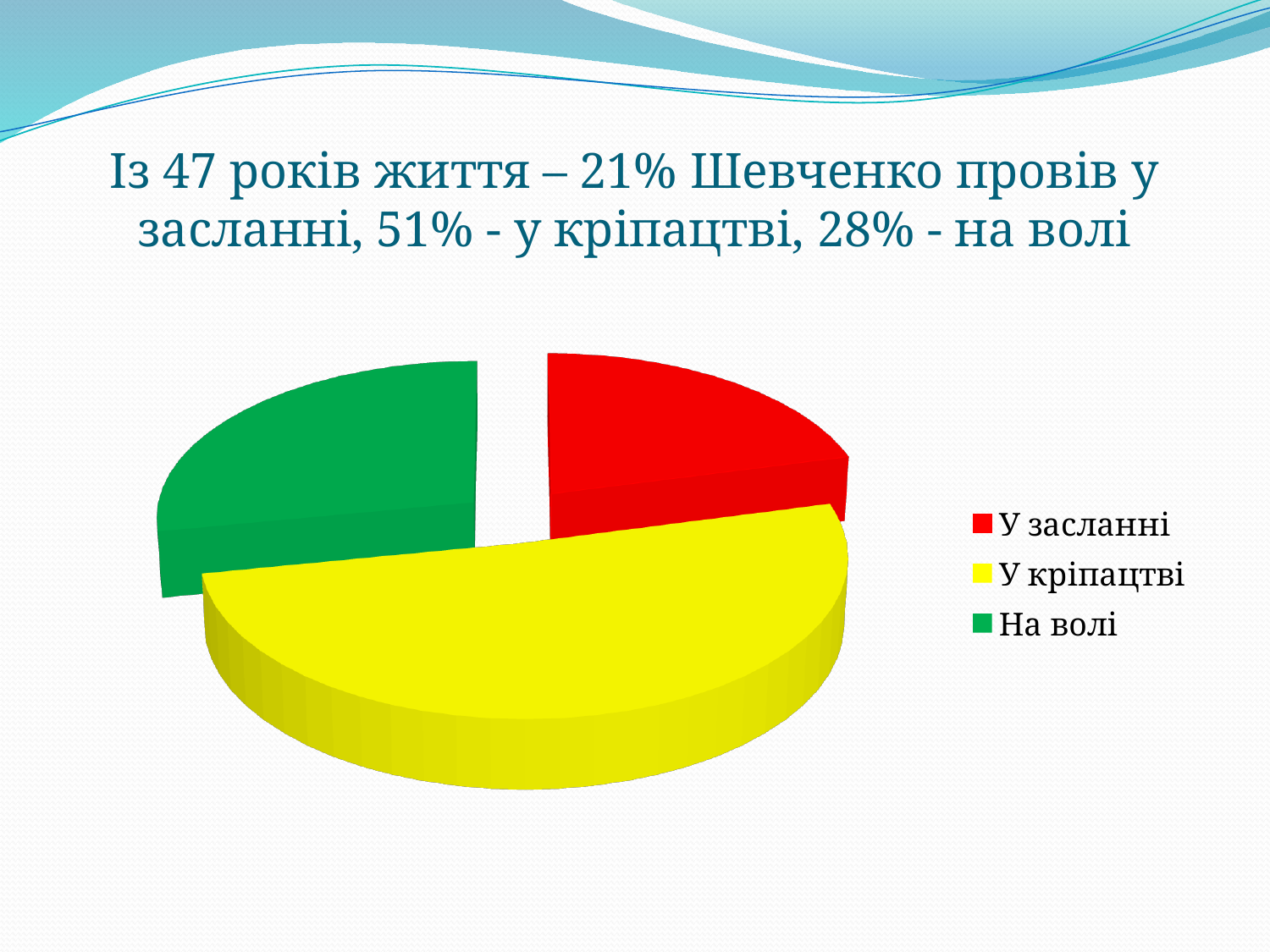

# Із 47 років життя – 21% Шевченко провів у засланні, 51% - у кріпацтві, 28% - на волі

[unsupported chart]